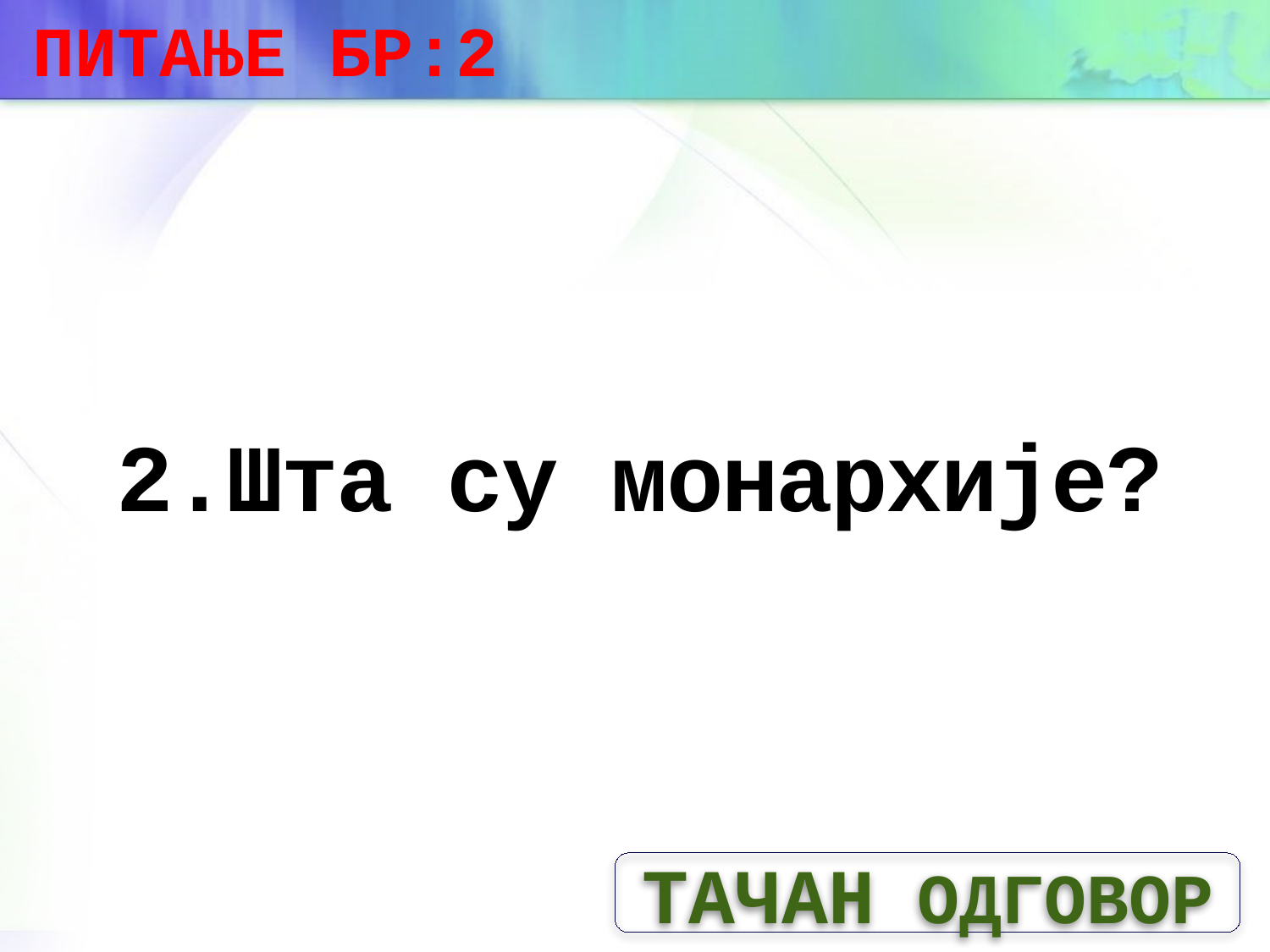

ПИТАЊЕ БР:2
# 2.Шта су монархије?
ТАЧАН ОДГОВОР